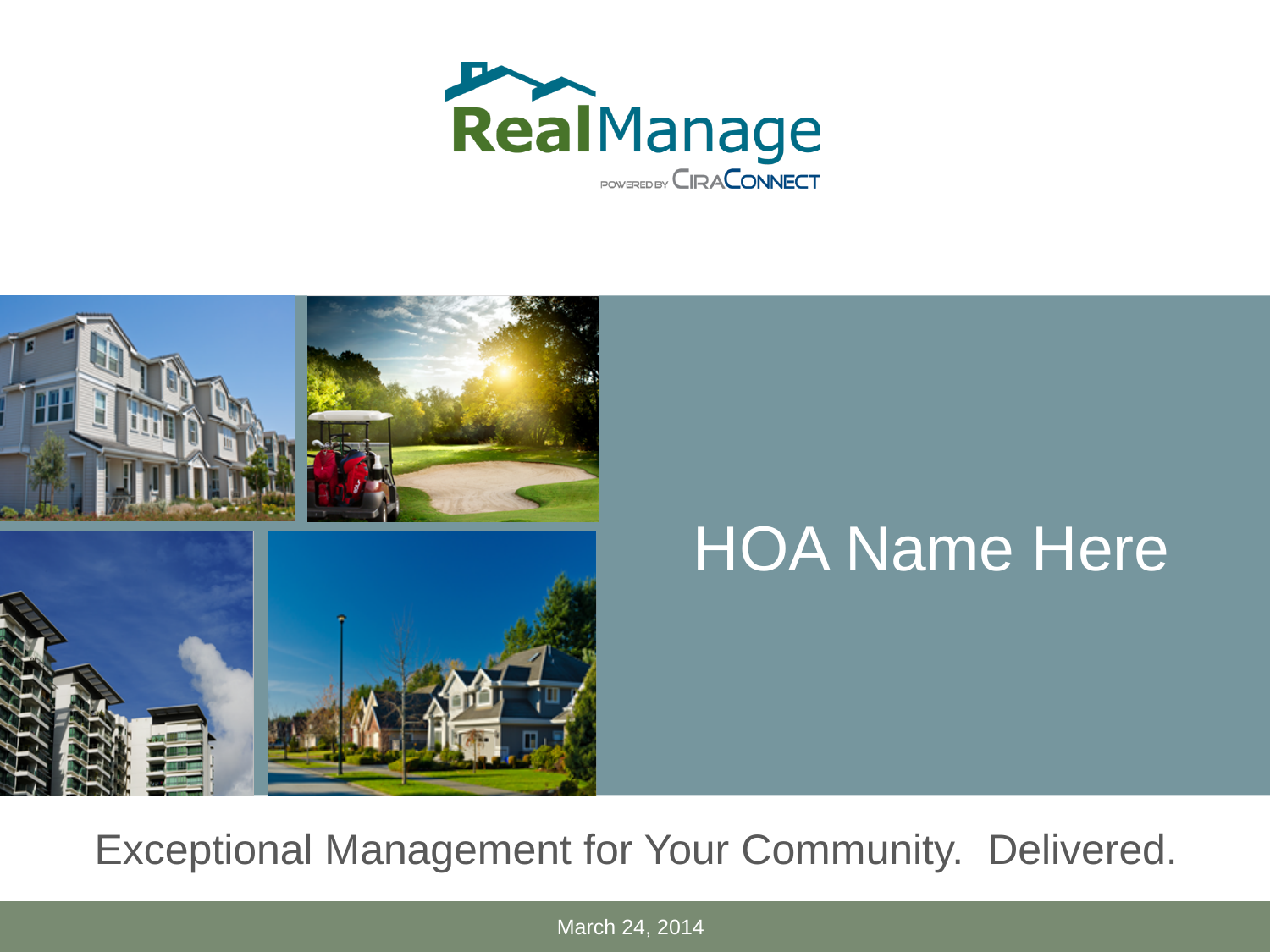

# HOA Name Here
March 24, 2014